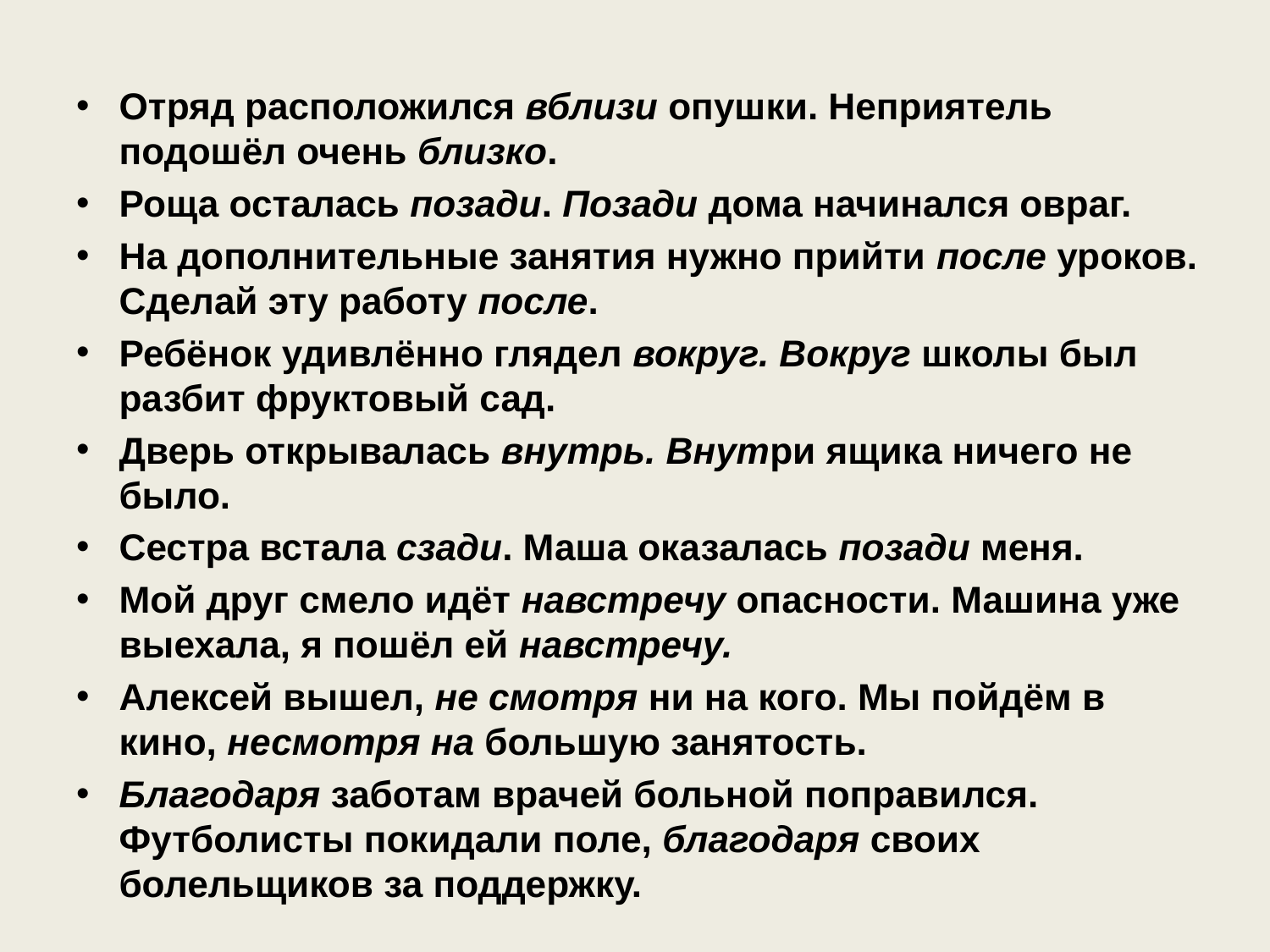

#
Отряд расположился вблизи опушки. Неприятель подошёл очень близко.
Роща осталась позади. Позади дома начинался овраг.
На дополнительные занятия нужно прийти после уроков. Сделай эту работу после.
Ребёнок удивлённо глядел вокруг. Вокруг школы был разбит фруктовый сад.
Дверь открывалась внутрь. Внутри ящика ничего не было.
Сестра встала сзади. Маша оказалась позади меня.
Мой друг смело идёт навстречу опасности. Машина уже выехала, я пошёл ей навстречу.
Алексей вышел, не смотря ни на кого. Мы пойдём в кино, несмотря на большую занятость.
Благодаря заботам врачей больной поправился. Футболисты покидали поле, благодаря своих болельщиков за поддержку.